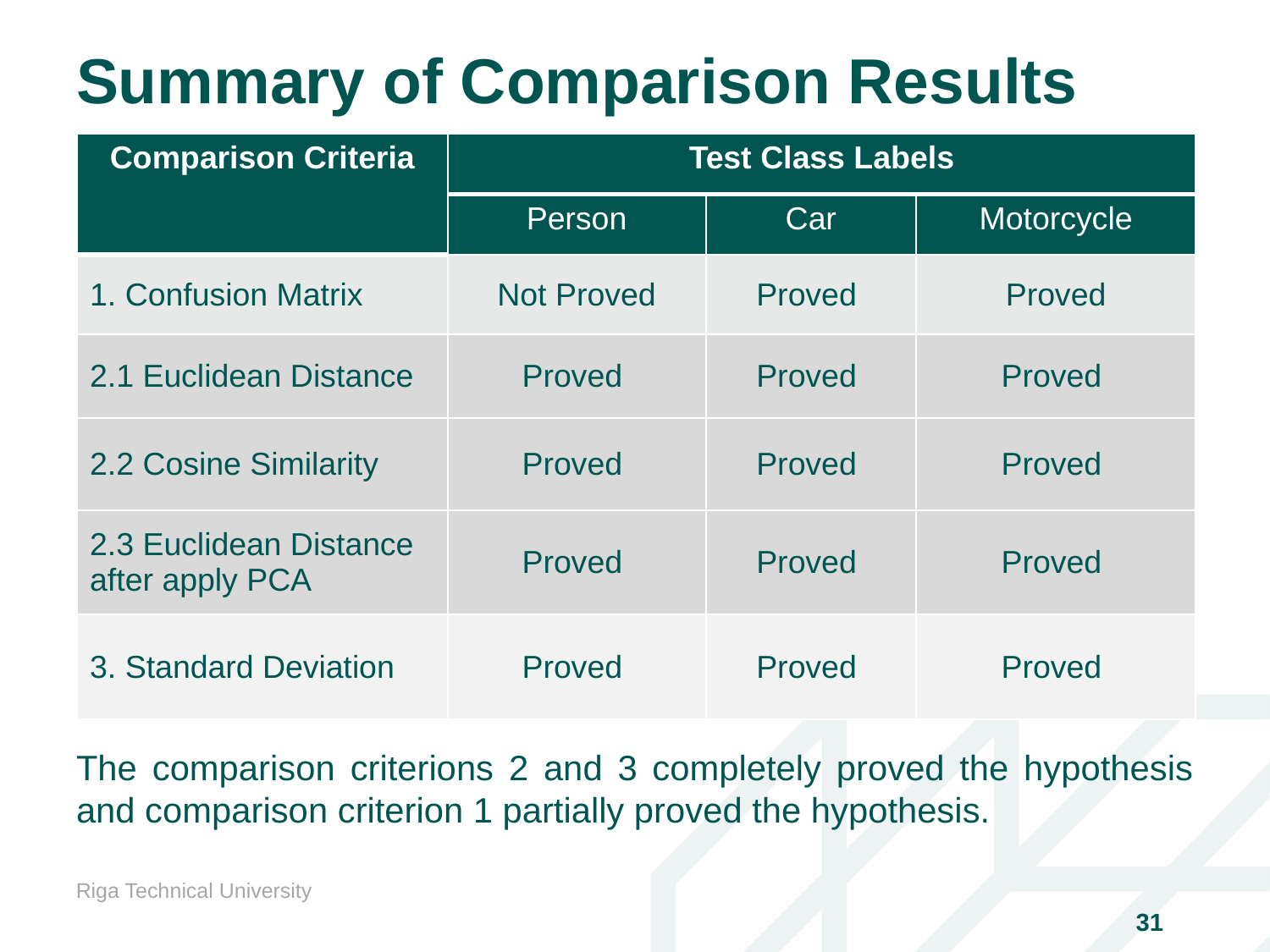

Summary of Comparison Results

The comparison criterions 2 and 3 completely proved the hypothesis and comparison criterion 1 partially proved the hypothesis.

| Comparison Criteria | Test Class Labels |  |  |
| --- | --- | --- | --- |
|  | Person | Car | Motorcycle |
| 1. Confusion Matrix | Not Proved | Proved | Proved |
| 2.1 Euclidean Distance | Proved | Proved | Proved |
| 2.2 Cosine Similarity | Proved | Proved | Proved |
| 2.3 Euclidean Distance after apply PCA | Proved | Proved | Proved |
| 3. Standard Deviation | Proved | Proved | Proved |
Riga Technical University
31